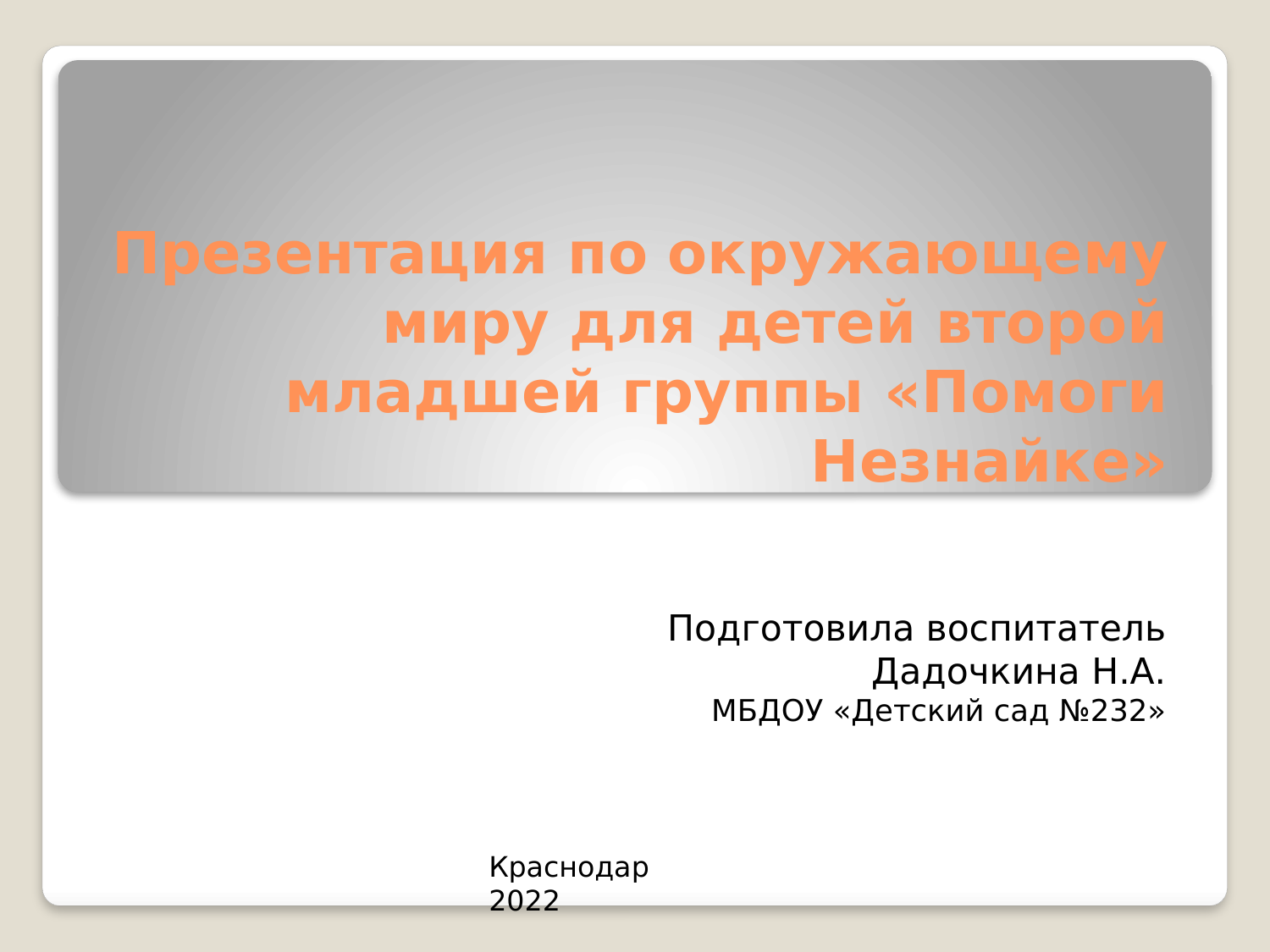

# Презентация по окружающему миру для детей второй младшей группы «Помоги Незнайке»
Подготовила воспитатель Дадочкина Н.А.
МБДОУ «Детский сад №232»
Краснодар 2022